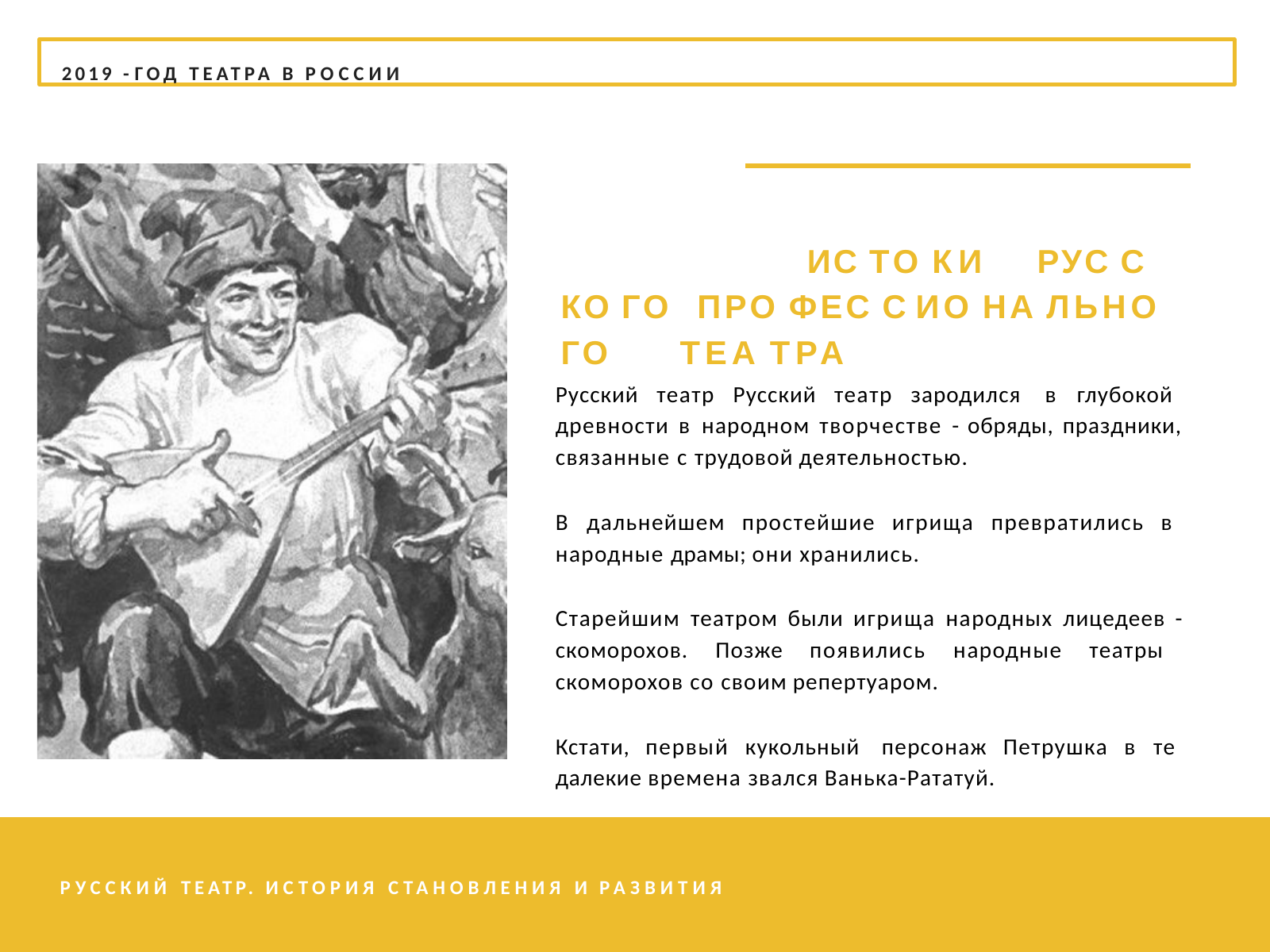

2019 - ГОД ТЕАТРА В РОССИИ

# ИС ТО КИ	РУС С КО ГО  ПРО ФЕС С ИО НА ЛЬНО ГО	ТЕА ТРА
Русский театр Русский театр зародился в глубокой  древности в народном творчестве - обряды, праздники,  связанные с трудовой деятельностью.

В дальнейшем простейшие игрища превратились в  народные драмы; они хранились.

Старейшим театром были игрища народных лицедеев -  скоморохов. Позже появились народные театры  скоморохов со своим репертуаром.

Кстати, первый кукольный персонаж Петрушка в те  далекие времена звался Ванька-Рататуй.

РУССКИЙ ТЕАТР. ИСТОРИЯ СТАНОВЛЕНИЯ И РАЗВИТИЯ